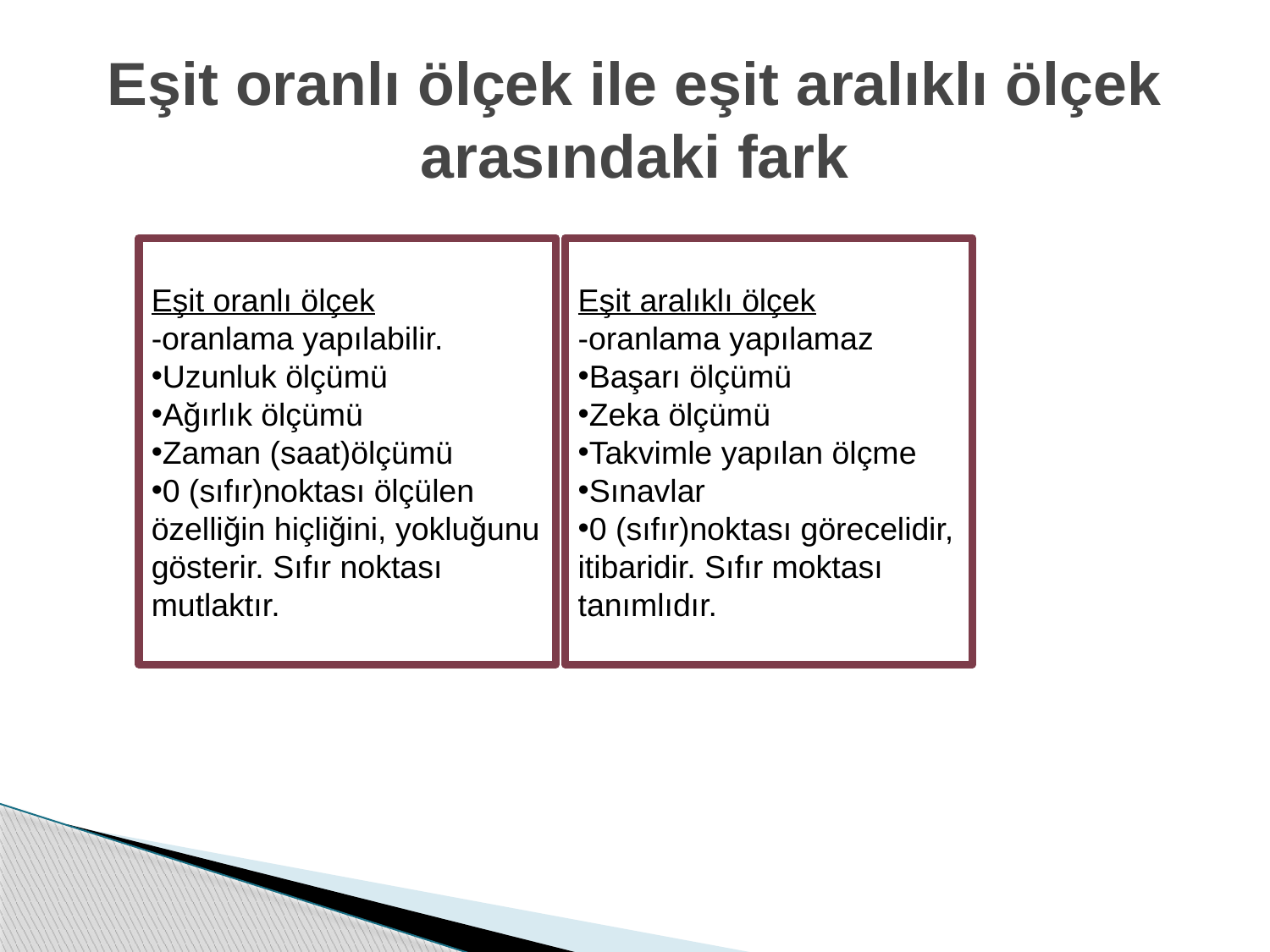

# Eşit oranlı ölçek ile eşit aralıklı ölçek arasındaki fark
Eşit oranlı ölçek
-oranlama yapılabilir.
Uzunluk ölçümü
Ağırlık ölçümü
Zaman (saat)ölçümü
0 (sıfır)noktası ölçülen özelliğin hiçliğini, yokluğunu gösterir. Sıfır noktası mutlaktır.
Eşit aralıklı ölçek
-oranlama yapılamaz
Başarı ölçümü
Zeka ölçümü
Takvimle yapılan ölçme
Sınavlar
0 (sıfır)noktası görecelidir, itibaridir. Sıfır moktası tanımlıdır.